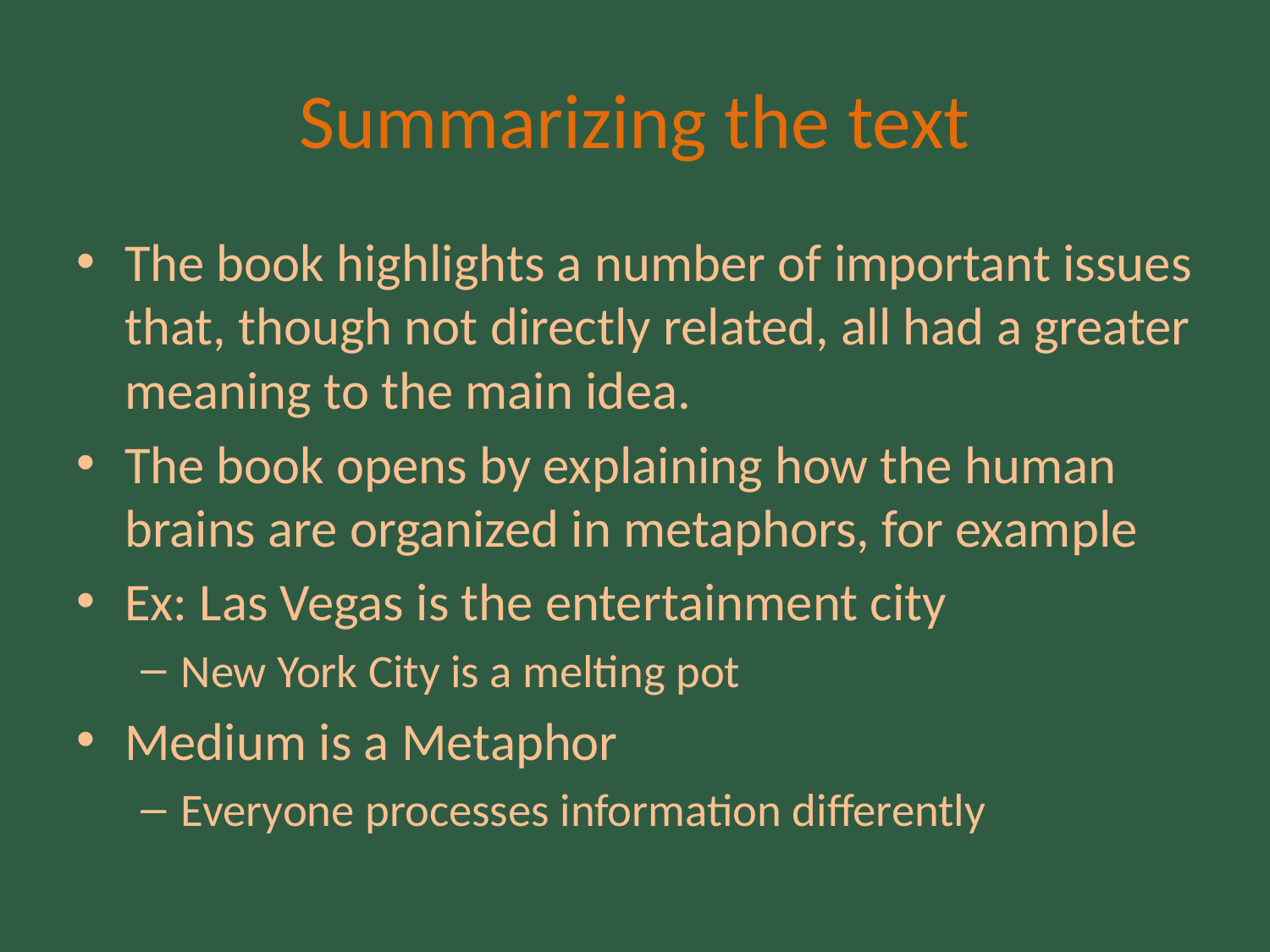

# Summarizing the text
The book highlights a number of important issues that, though not directly related, all had a greater meaning to the main idea.
The book opens by explaining how the human brains are organized in metaphors, for example
Ex: Las Vegas is the entertainment city
New York City is a melting pot
Medium is a Metaphor
Everyone processes information differently